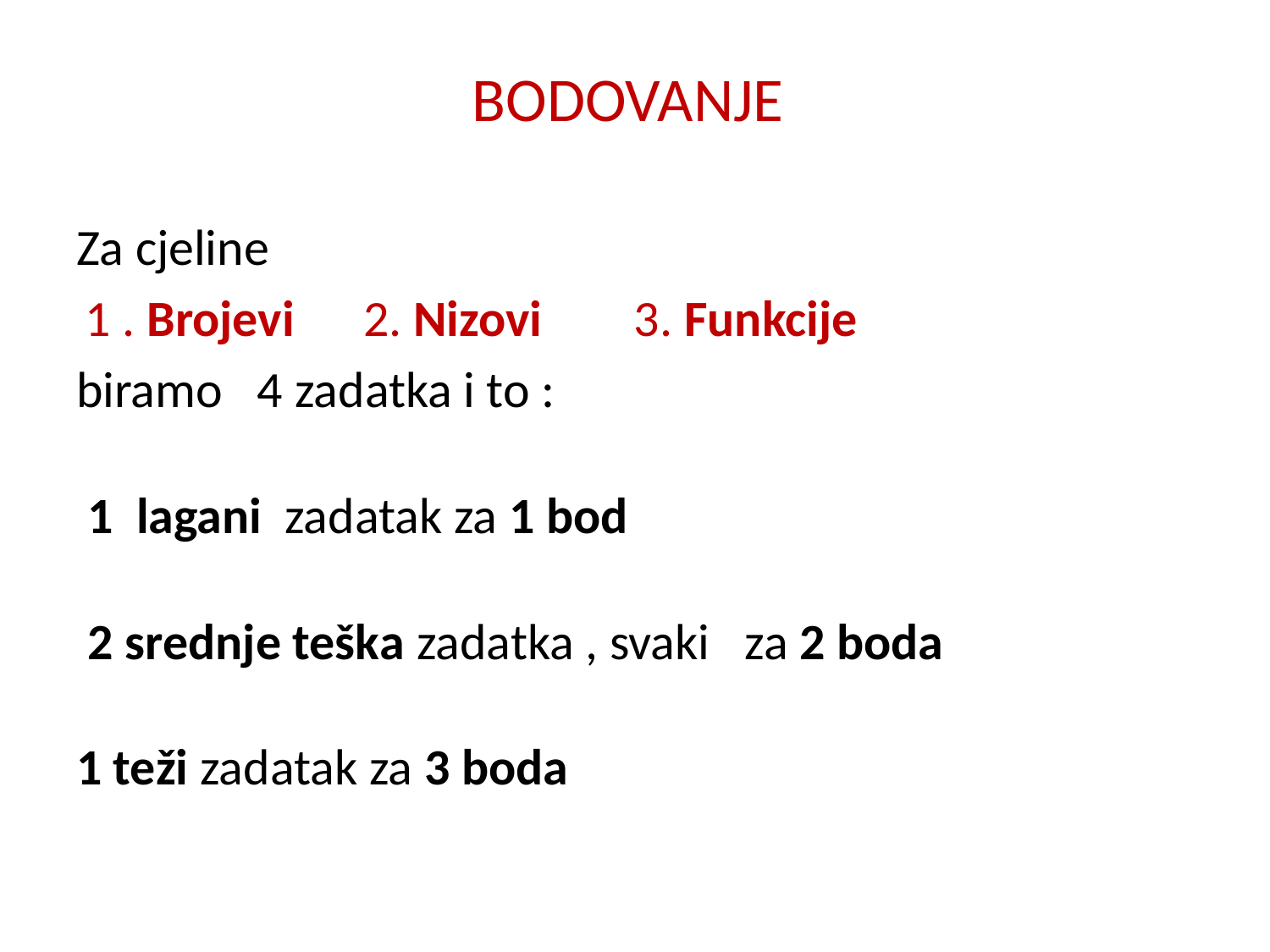

BODOVANJE

Za cjeline
 1 . Brojevi      2. Nizovi        3. Funkcije
biramo   4 zadatka i to :

 1  lagani  zadatak za 1 bod

 2 srednje teška zadatka , svaki   za 2 boda

1 teži zadatak za 3 boda